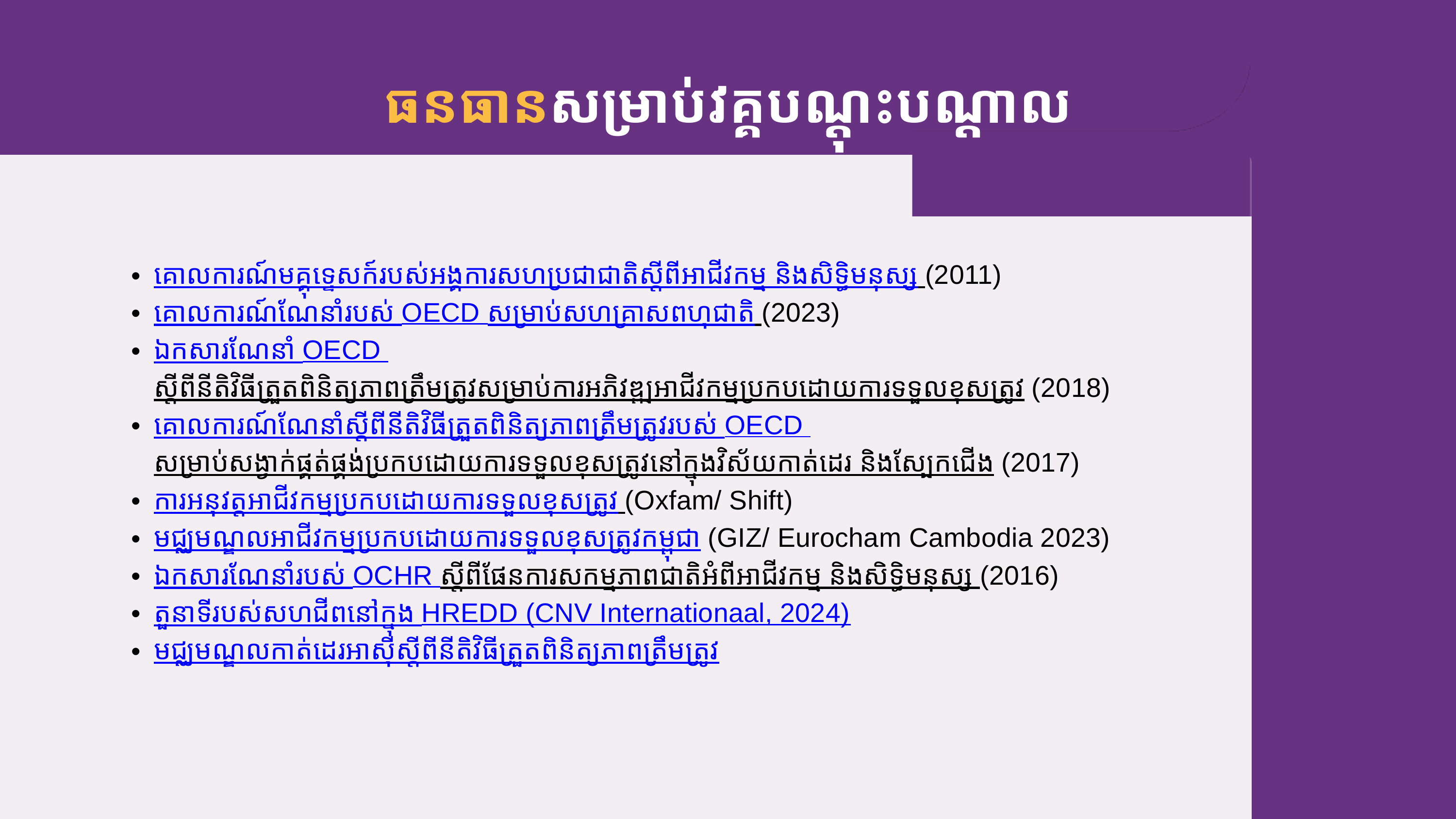

ធនធានសម្រាប់វគ្គបណ្ដុះបណ្ដាល

គោលការណ៍មគ្គុទ្ទេសក៍របស់អង្គការសហប្រជាជាតិស្ដីពីអាជីវកម្ម និងសិទ្ធិមនុស្ស (2011)
គោលការណ៍ណែនាំរបស់ OECD សម្រាប់សហគ្រាសពហុជាតិ (2023)
ឯកសារណែនាំ OECD ស្ដីពីនីតិវិធីត្រួតពិនិត្យភាពត្រឹមត្រូវសម្រាប់ការអភិវឌ្ឍអាជីវកម្មប្រកបដោយការទទួលខុសត្រូវ​ (2018)
គោលការណ៍ណែនាំស្ដីពីនីតិវិធីត្រួតពិនិត្យភាពត្រឹមត្រូវរបស់ OECD សម្រាប់សង្វាក់ផ្គត់ផ្គង់ប្រកបដោយការទទួលខុសត្រូវនៅក្នុងវិស័យកាត់ដេរ និងស្បែកជើង​ (2017)
ការអនុវត្តអាជីវកម្មប្រកបដោយការទទួលខុសត្រូវ (Oxfam/ Shift)
មជ្ឈមណ្ឌលអាជីវកម្មប្រកបដោយការទទួលខុសត្រូវកម្ពុជា (GIZ/ Eurocham Cambodia 2023)
ឯកសារណែនាំរបស់ OCHR ស្ដីពីផែនការសកម្មភាពជាតិអំពីអាជីវកម្ម និងសិទ្ធិមនុស្ស ​(2016)
តួនាទីរបស់សហជីពនៅក្នុង ​HREDD (CNV Internationaal, 2024)
មជ្ឈមណ្ឌលកាត់ដេរអាស៊ីស្ដីពីនីតិវិធីត្រួតពិនិត្យភាពត្រឹមត្រូវ